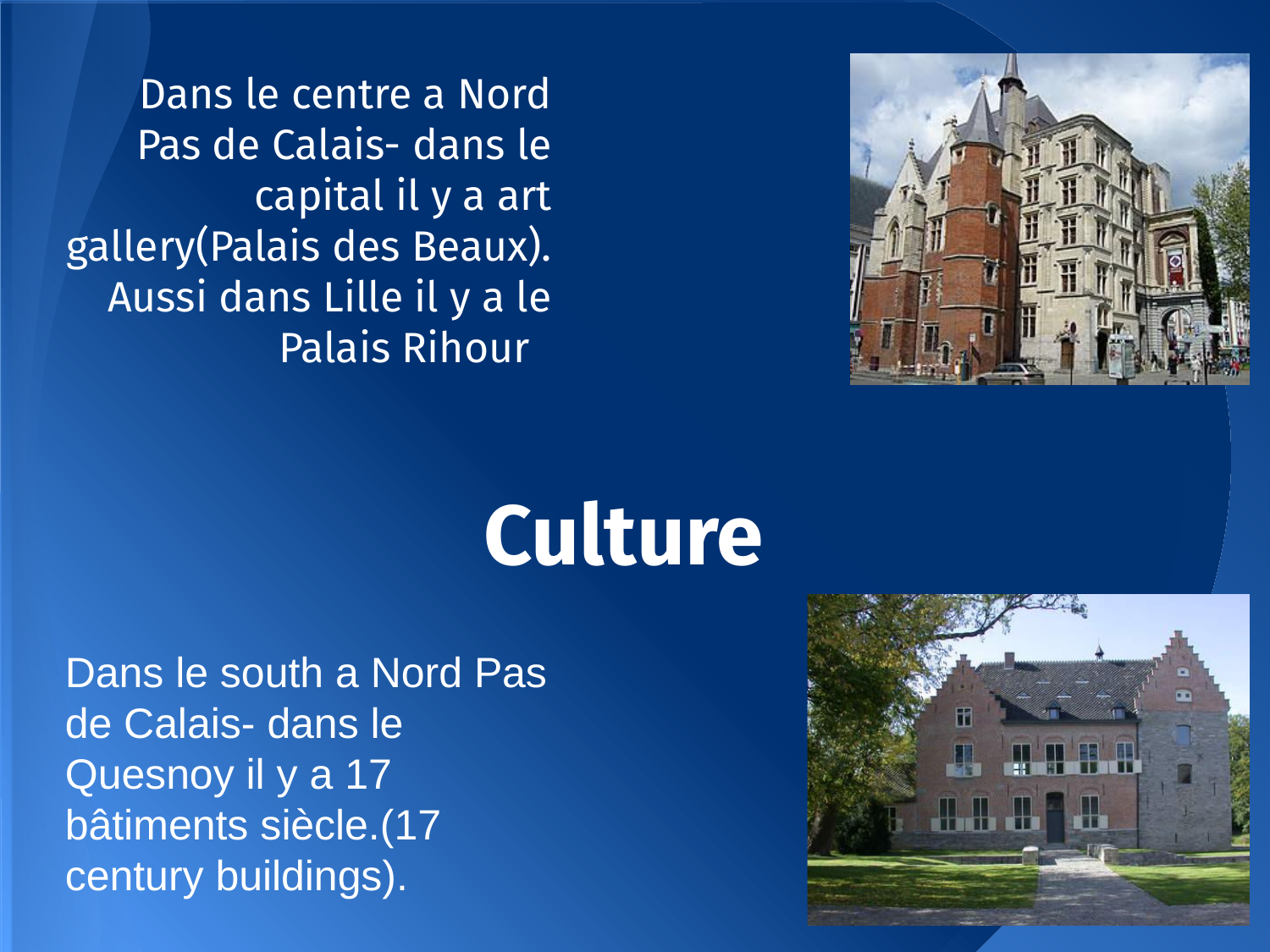

Dans le centre a Nord Pas de Calais- dans le capital il y a art gallery(Palais des Beaux). Aussi dans Lille il y a le Palais Rihour

# Culture

Dans le south a Nord Pas de Calais- dans le Quesnoy il y a 17 bâtiments siècle.(17 century buildings).